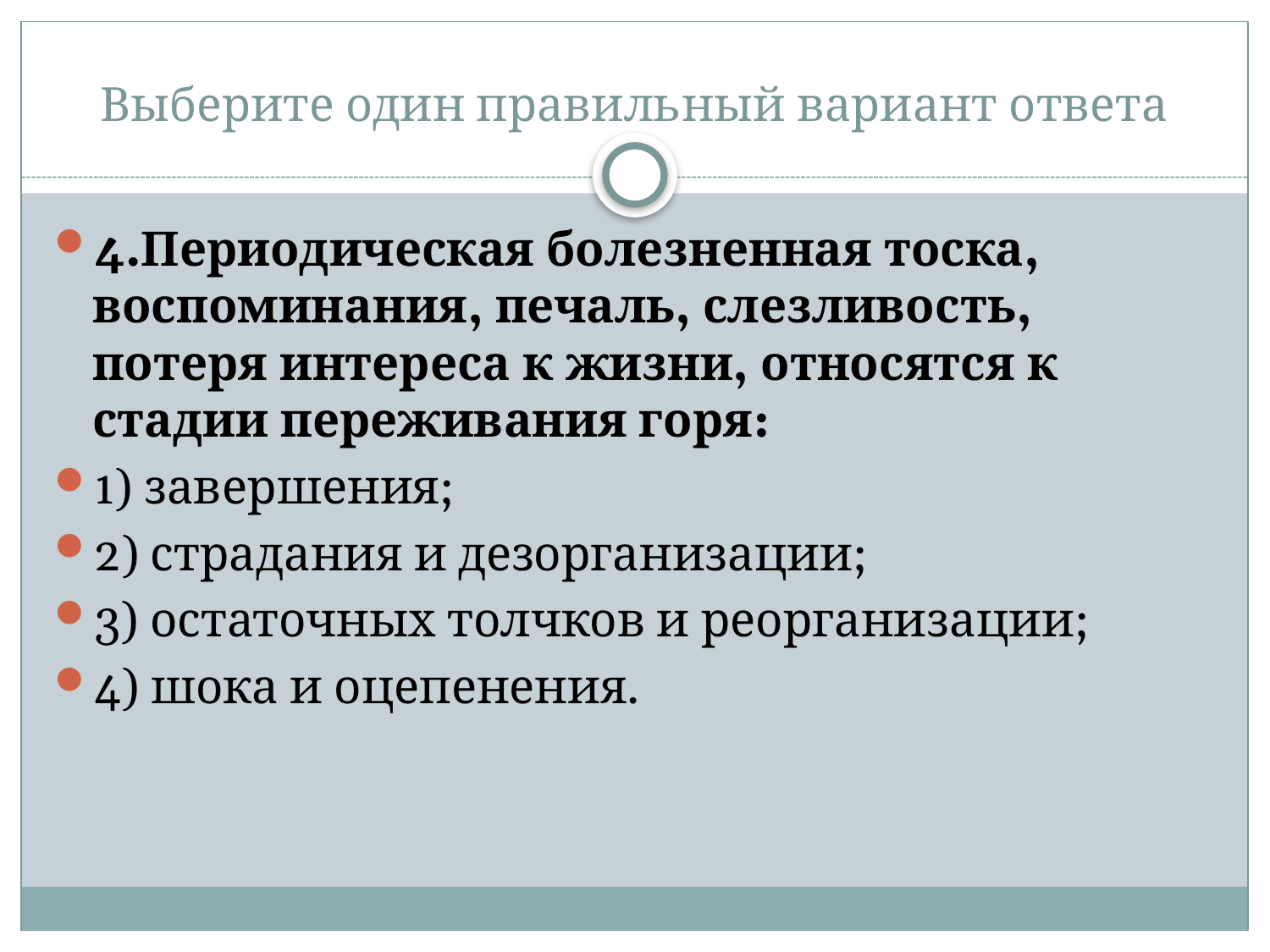

# Выберите один правильный вариант ответа
4.Периодическая болезненная тоска, воспоминания, печаль, слезливость, потеря интереса к жизни, относятся к стадии переживания горя:
1) завершения;
2) страдания и дезорганизации;
3) остаточных толчков и реорганизации;
4) шока и оцепенения.